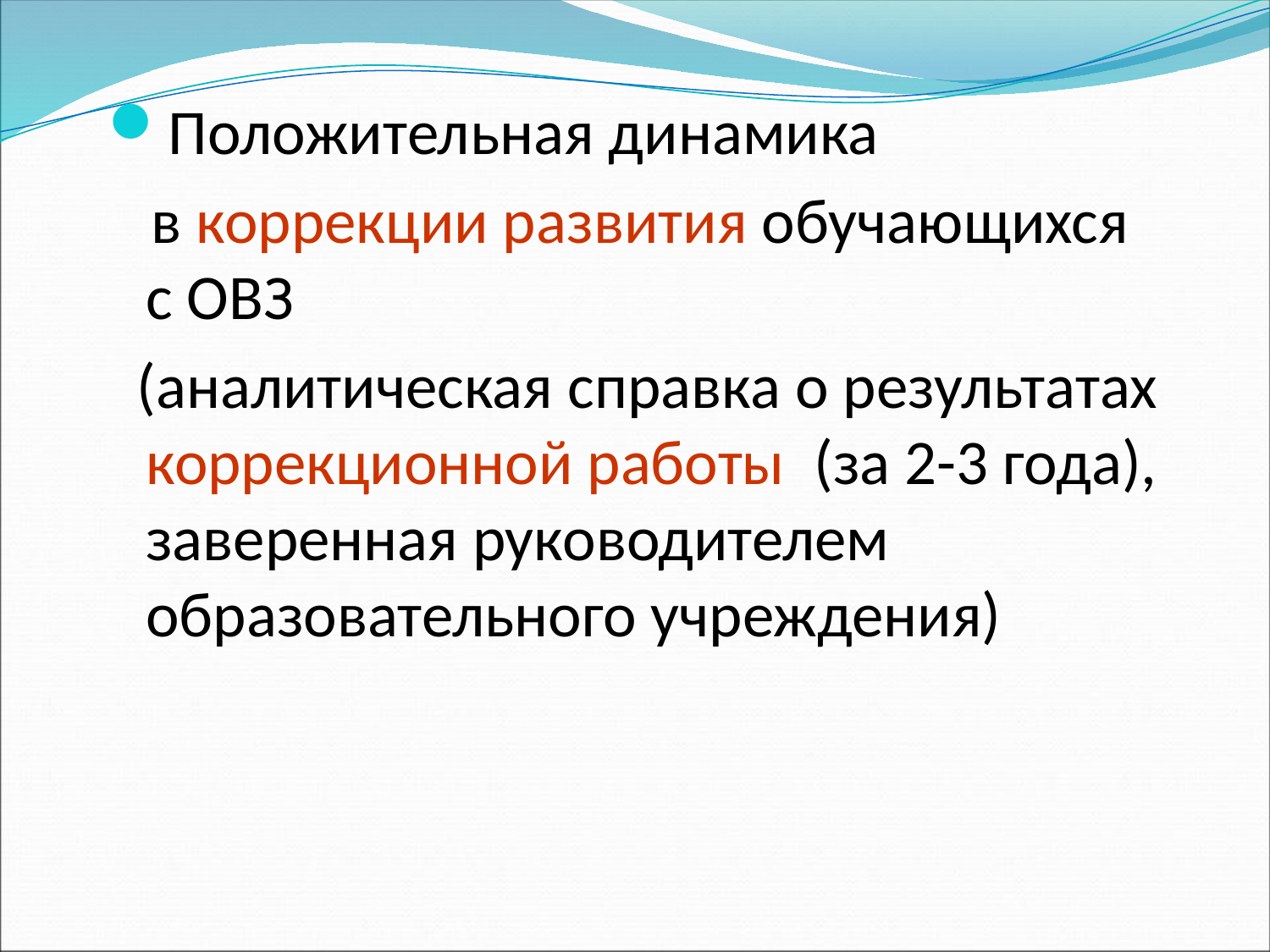

# Положительная динамика
   в коррекции развития обучающихся с ОВЗ
  (аналитическая справка о результатах коррекционной работы  (за 2-3 года), заверенная руководителем образовательного учреждения)